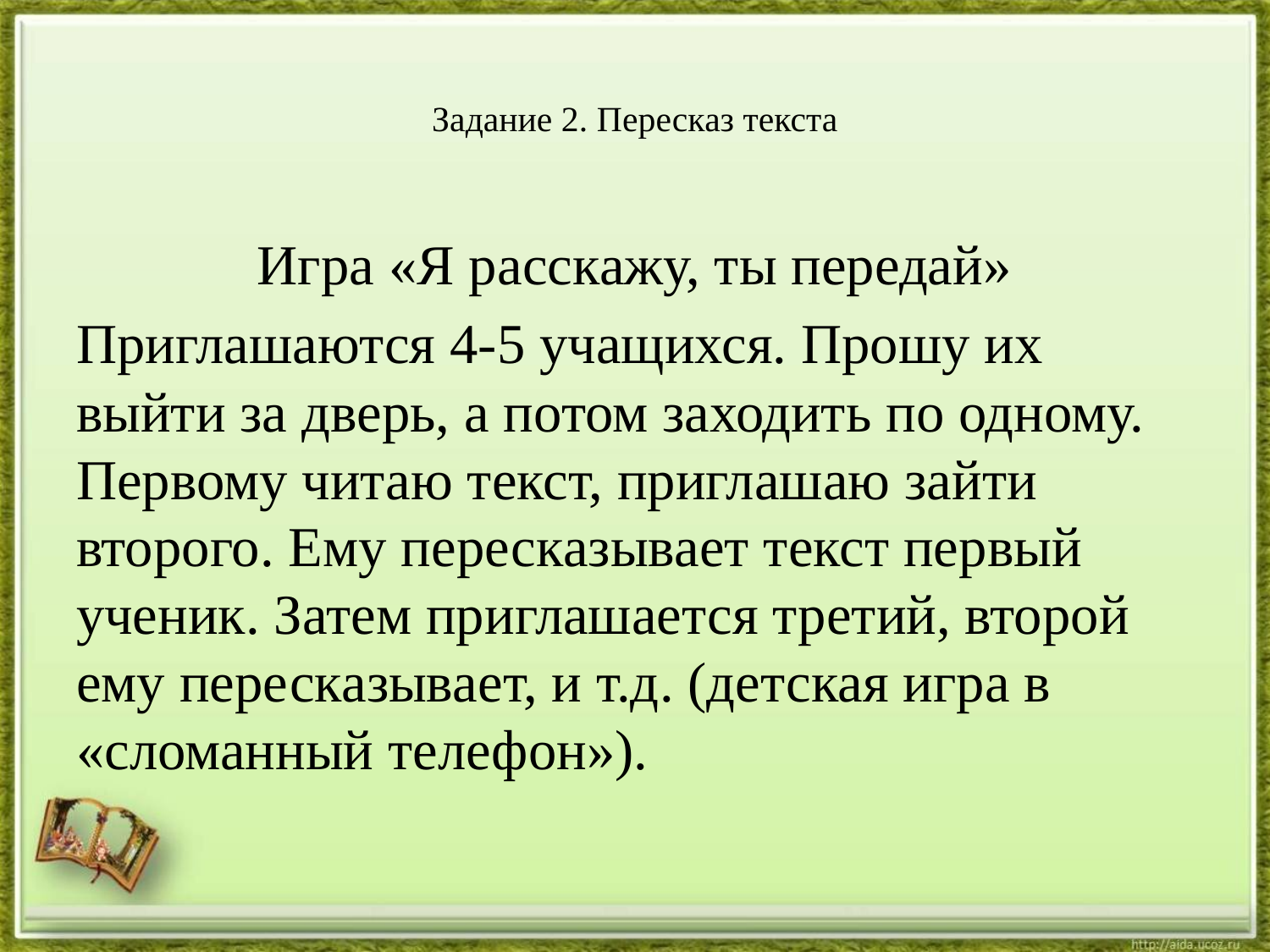

# Задание 2. Пересказ текста
Игра «Я расскажу, ты передай»
Приглашаются 4-5 учащихся. Прошу их выйти за дверь, а потом заходить по одному. Первому читаю текст, приглашаю зайти второго. Ему пересказывает текст первый ученик. Затем приглашается третий, второй ему пересказывает, и т.д. (детская игра в «сломанный телефон»).